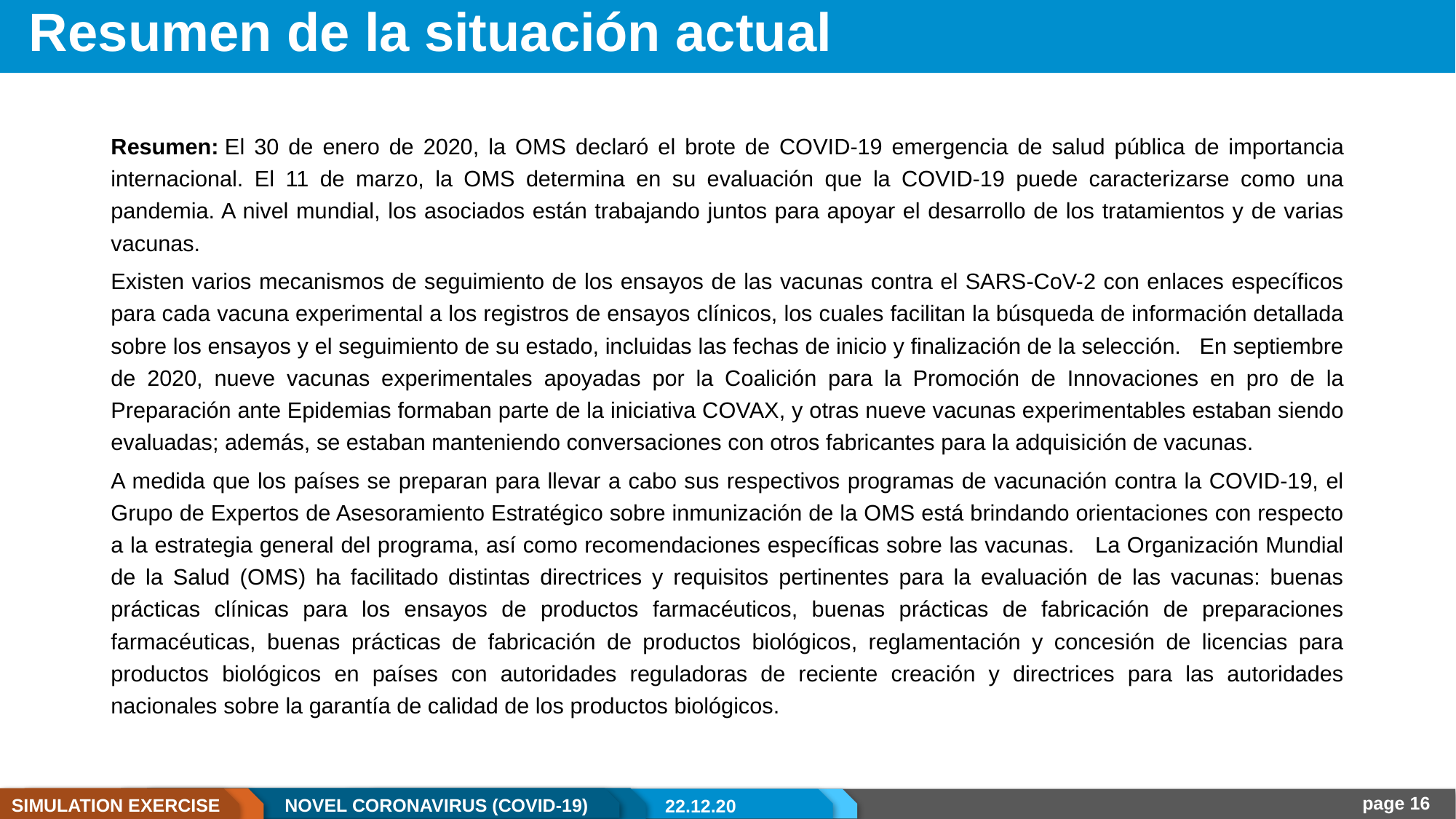

# Resumen de la situación actual
Resumen: El 30 de enero de 2020, la OMS declaró el brote de COVID-19 emergencia de salud pública de importancia internacional. El 11 de marzo, la OMS determina en su evaluación que la COVID-19 puede caracterizarse como una pandemia. A nivel mundial, los asociados están trabajando juntos para apoyar el desarrollo de los tratamientos y de varias vacunas.
Existen varios mecanismos de seguimiento de los ensayos de las vacunas contra el SARS-CoV-2 con enlaces específicos para cada vacuna experimental a los registros de ensayos clínicos, los cuales facilitan la búsqueda de información detallada sobre los ensayos y el seguimiento de su estado, incluidas las fechas de inicio y finalización de la selección.   En septiembre de 2020, nueve vacunas experimentales apoyadas por la Coalición para la Promoción de Innovaciones en pro de la Preparación ante Epidemias formaban parte de la iniciativa COVAX, y otras nueve vacunas experimentables estaban siendo evaluadas; además, se estaban manteniendo conversaciones con otros fabricantes para la adquisición de vacunas.
A medida que los países se preparan para llevar a cabo sus respectivos programas de vacunación contra la COVID-19, el Grupo de Expertos de Asesoramiento Estratégico sobre inmunización de la OMS está brindando orientaciones con respecto a la estrategia general del programa, así como recomendaciones específicas sobre las vacunas.   La Organización Mundial de la Salud (OMS) ha facilitado distintas directrices y requisitos pertinentes para la evaluación de las vacunas: buenas prácticas clínicas para los ensayos de productos farmacéuticos, buenas prácticas de fabricación de preparaciones farmacéuticas, buenas prácticas de fabricación de productos biológicos, reglamentación y concesión de licencias para productos biológicos en países con autoridades reguladoras de reciente creación y directrices para las autoridades nacionales sobre la garantía de calidad de los productos biológicos.

22.12.20